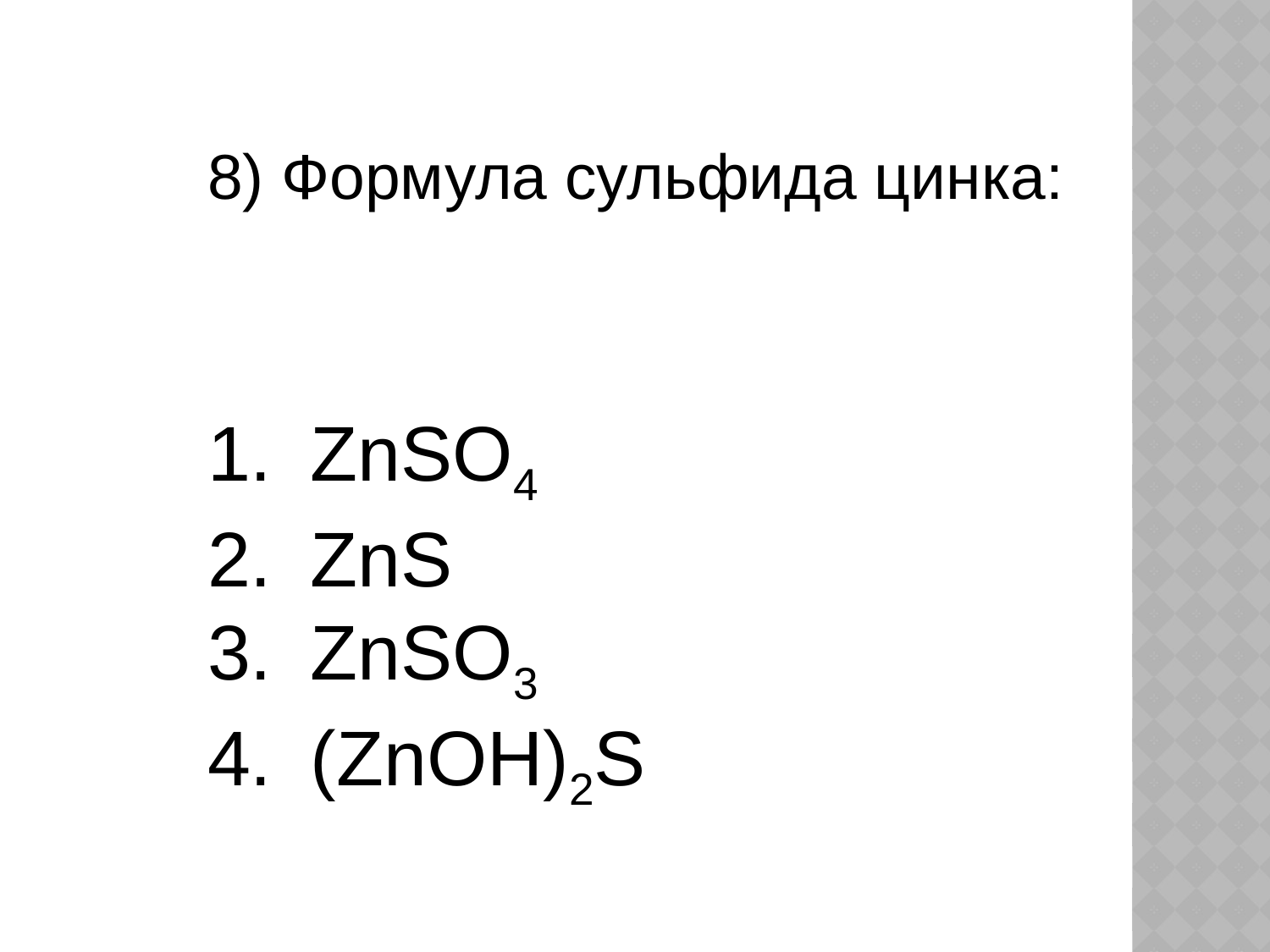

8) Формула сульфида цинка:
ZnSO4
ZnS
ZnSO3
(ZnOH)2S